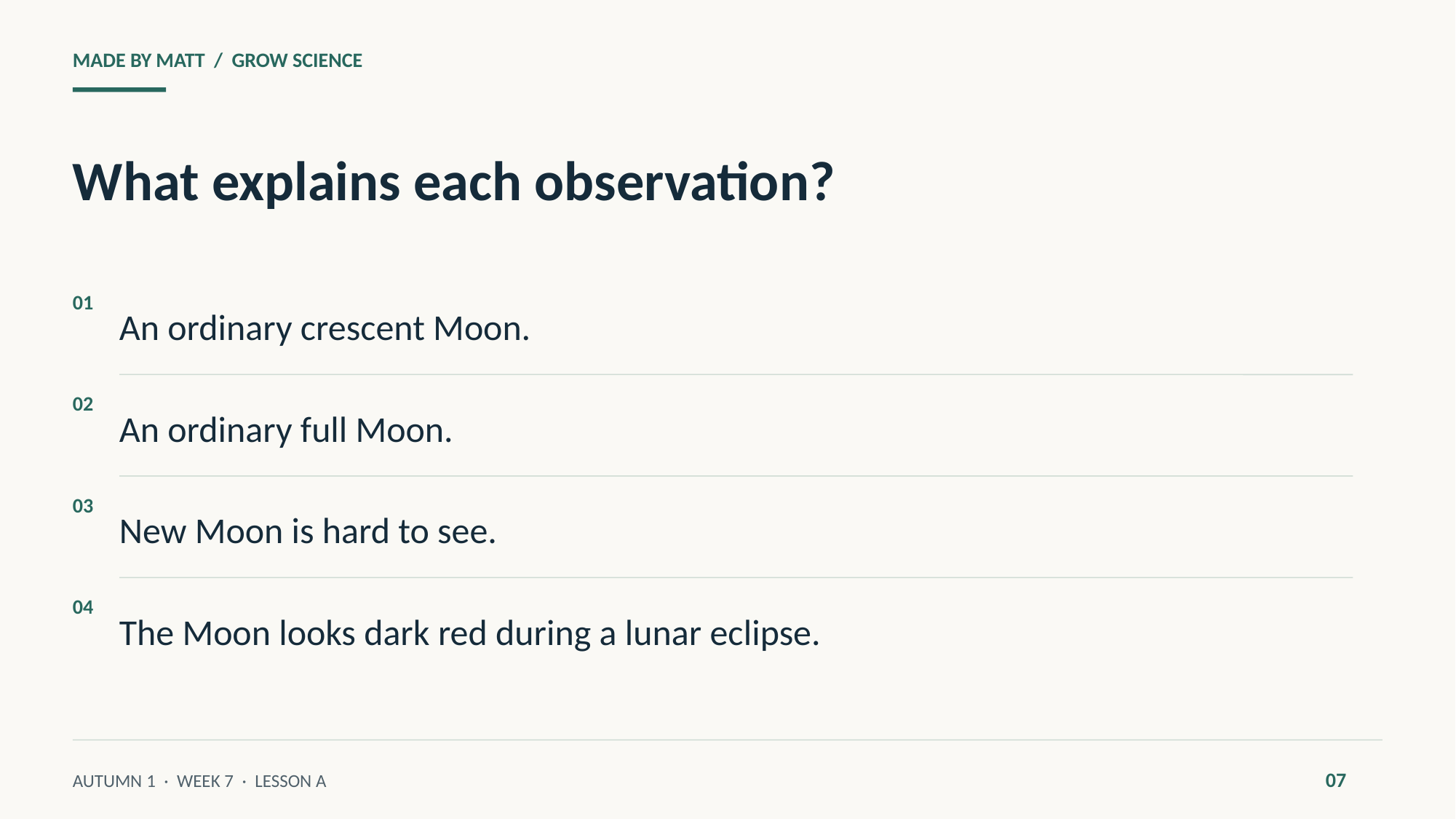

MADE BY MATT  /  GROW SCIENCE

What explains each observation?
An ordinary crescent Moon.
01

An ordinary full Moon.
02

New Moon is hard to see.
03

The Moon looks dark red during a lunar eclipse.
04

07
AUTUMN 1  ·  WEEK 7  ·  LESSON A